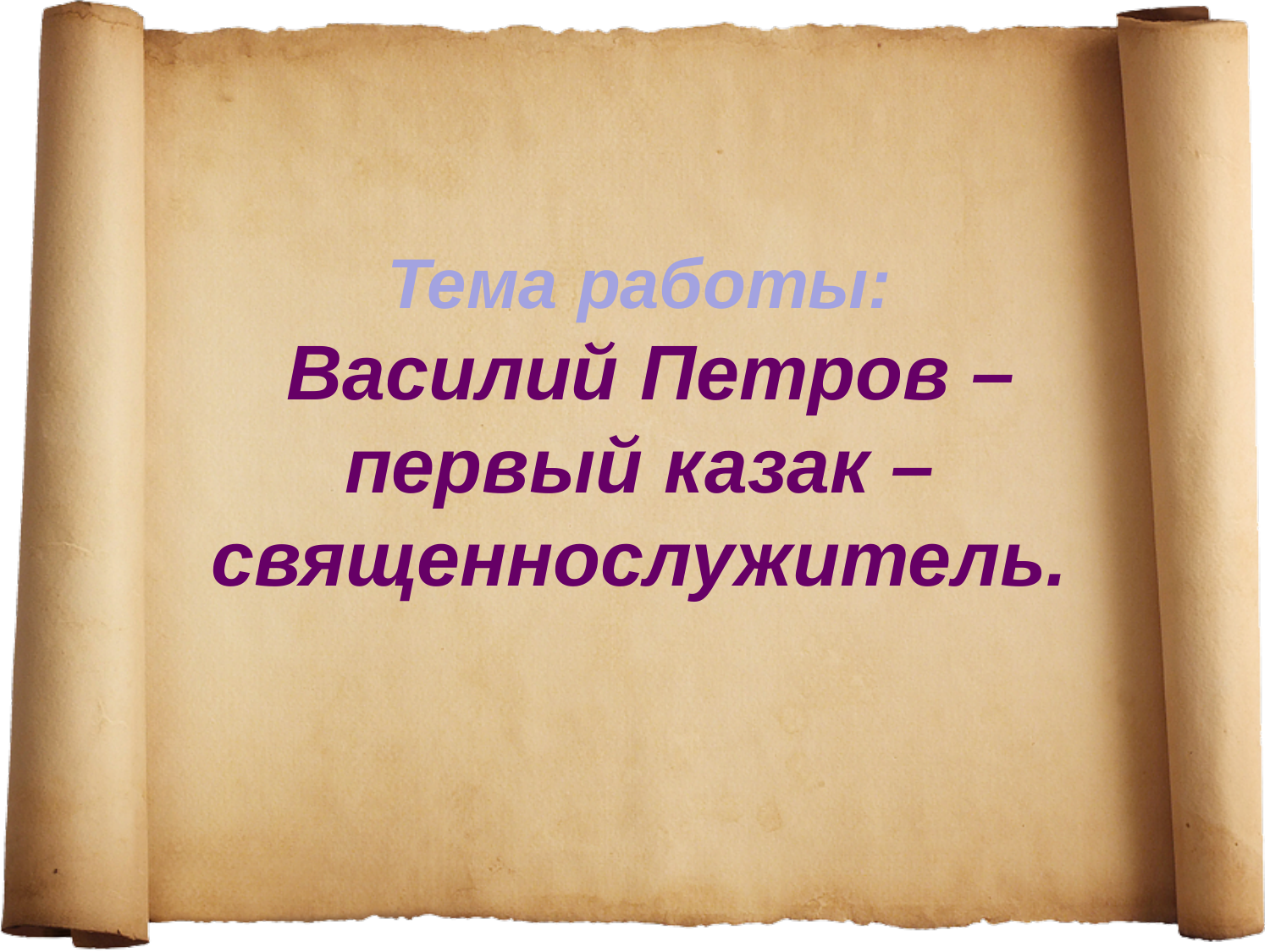

# Тема работы: Василий Петров – первый казак – священнослужитель.